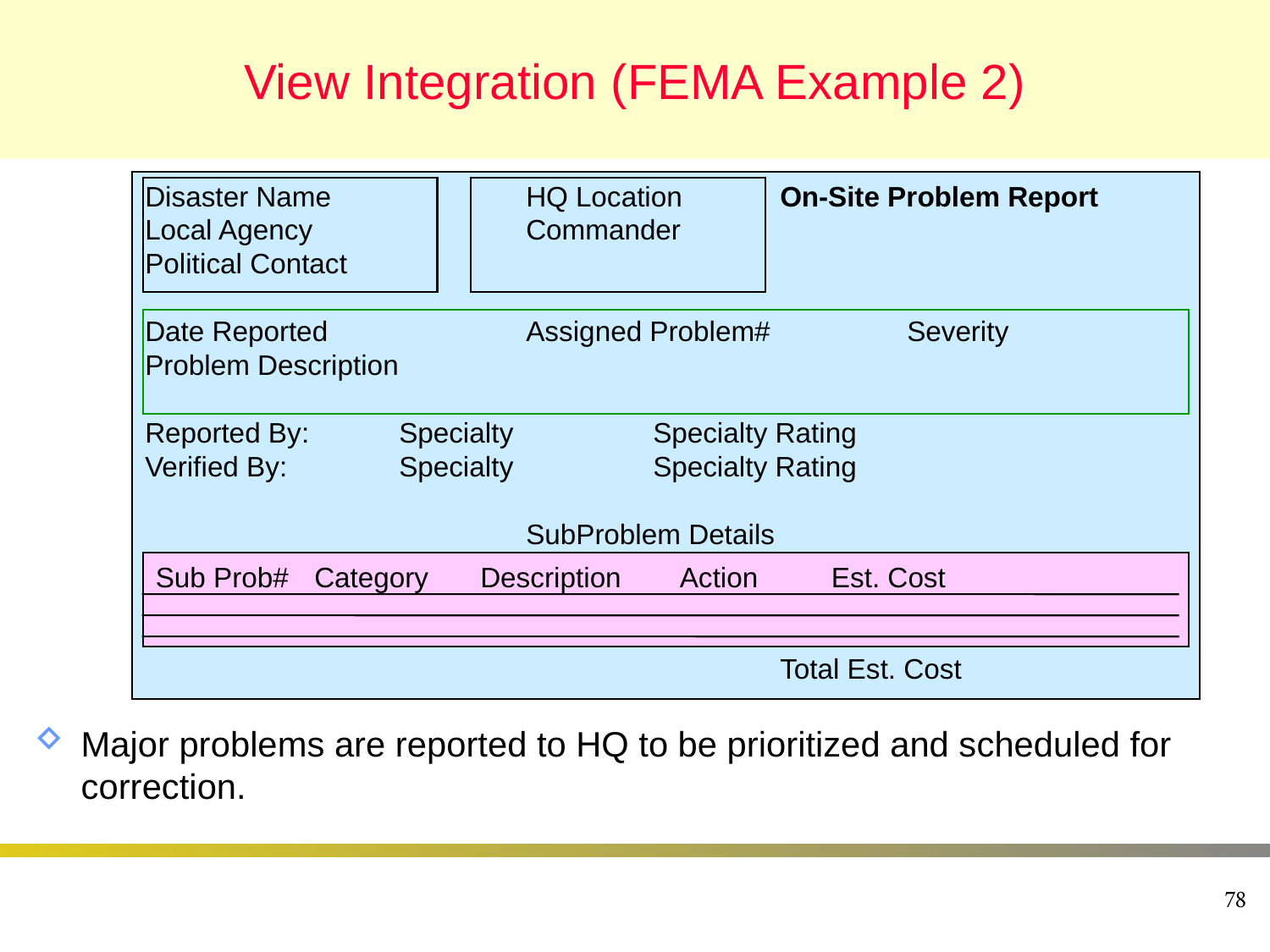

# View Integration (FEMA Example 2)
Disaster Name		HQ Location	On-Site Problem Report
Local Agency		Commander
Political Contact

Date Reported		Assigned Problem#		Severity
Problem Description

Reported By:	Specialty		Specialty Rating
Verified By:	Specialty		Specialty Rating

			SubProblem Details

					Total Est. Cost

Sub Prob#	Category	Description	Action	Est. Cost

Major problems are reported to HQ to be prioritized and scheduled for correction.
78